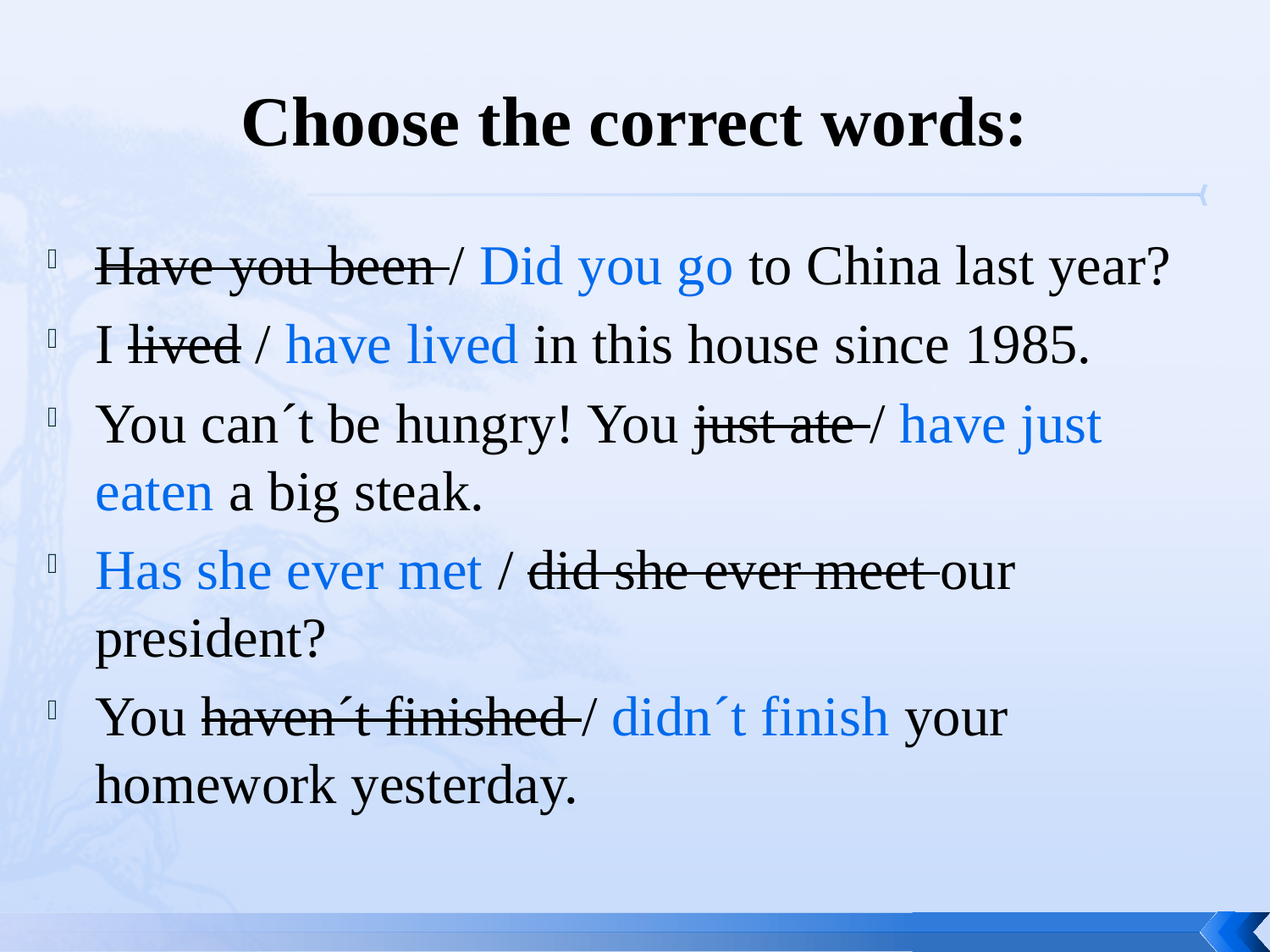

# Choose the correct words:
Have you been / Did you go to China last year?
I lived / have lived in this house since 1985.
You can´t be hungry! You just ate / have just eaten a big steak.
Has she ever met / did she ever meet our president?
You haven´t finished / didn´t finish your homework yesterday.